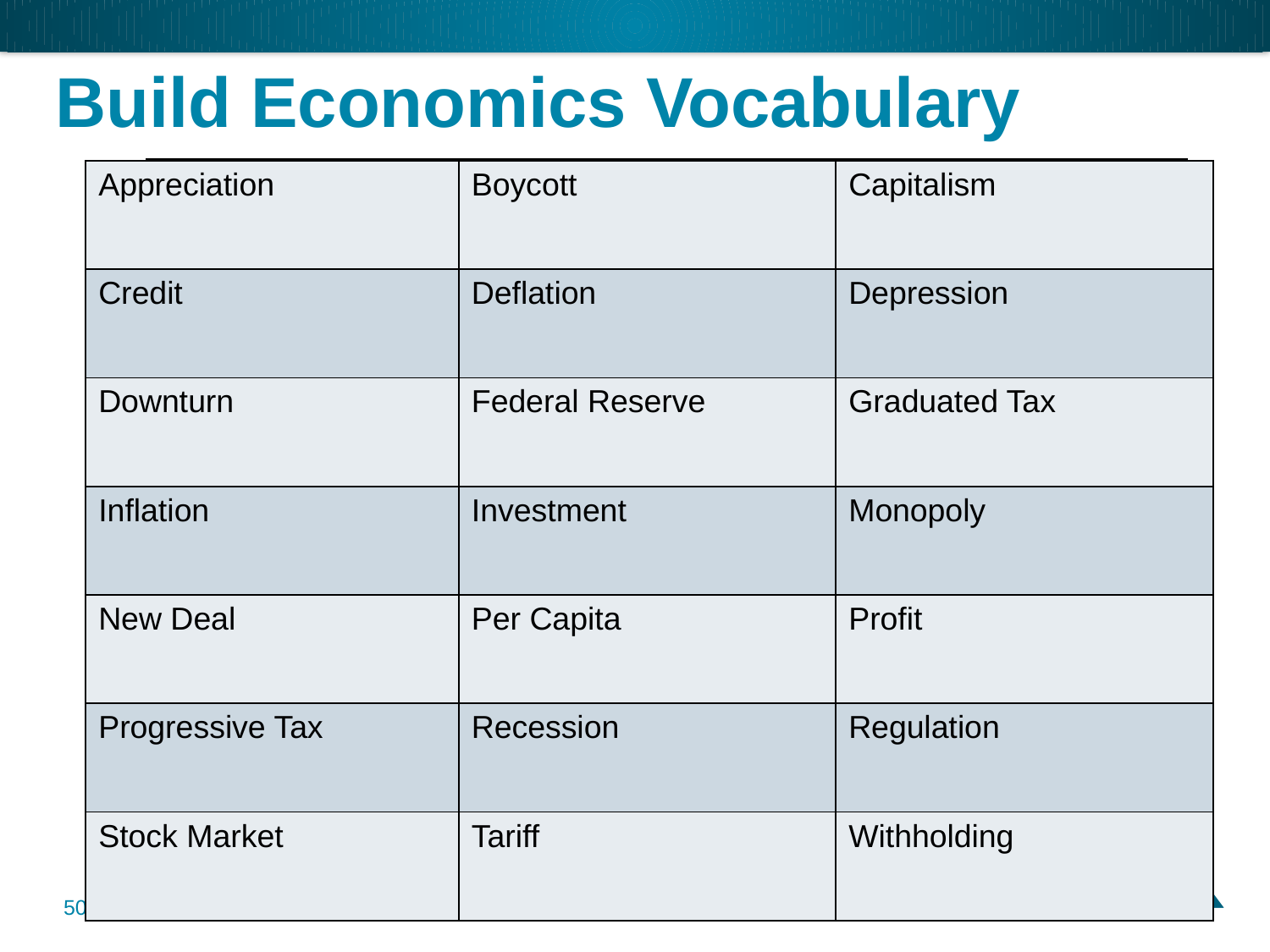

# Build Economics Vocabulary

Tier 3
Domain-specific academic vocabulary
Tier 2
High-Utility academic vocabulary found in many content texts, cross-curricular terms
Tier 1
Everyday words, familiar to most students primarily learned through conversation
| Analyze | Compare | Contrast |
| --- | --- | --- |
| Demonstrate | Describe | Argument |
| Conclusions | Evidence | Determine |
| Develop | Evaluate | Explain |
| Identify | Infer | Draw |
| Distinguish | Suggest | Interpret |
| Organize | Illustrations | Predict |
| Appreciation | Boycott | Capitalism |
| --- | --- | --- |
| Credit | Deflation | Depression |
| Downturn | Federal Reserve | Graduated Tax |
| Inflation | Investment | Monopoly |
| New Deal | Per Capita | Profit |
| Progressive Tax | Recession | Regulation |
| Stock Market | Tariff | Withholding |
50